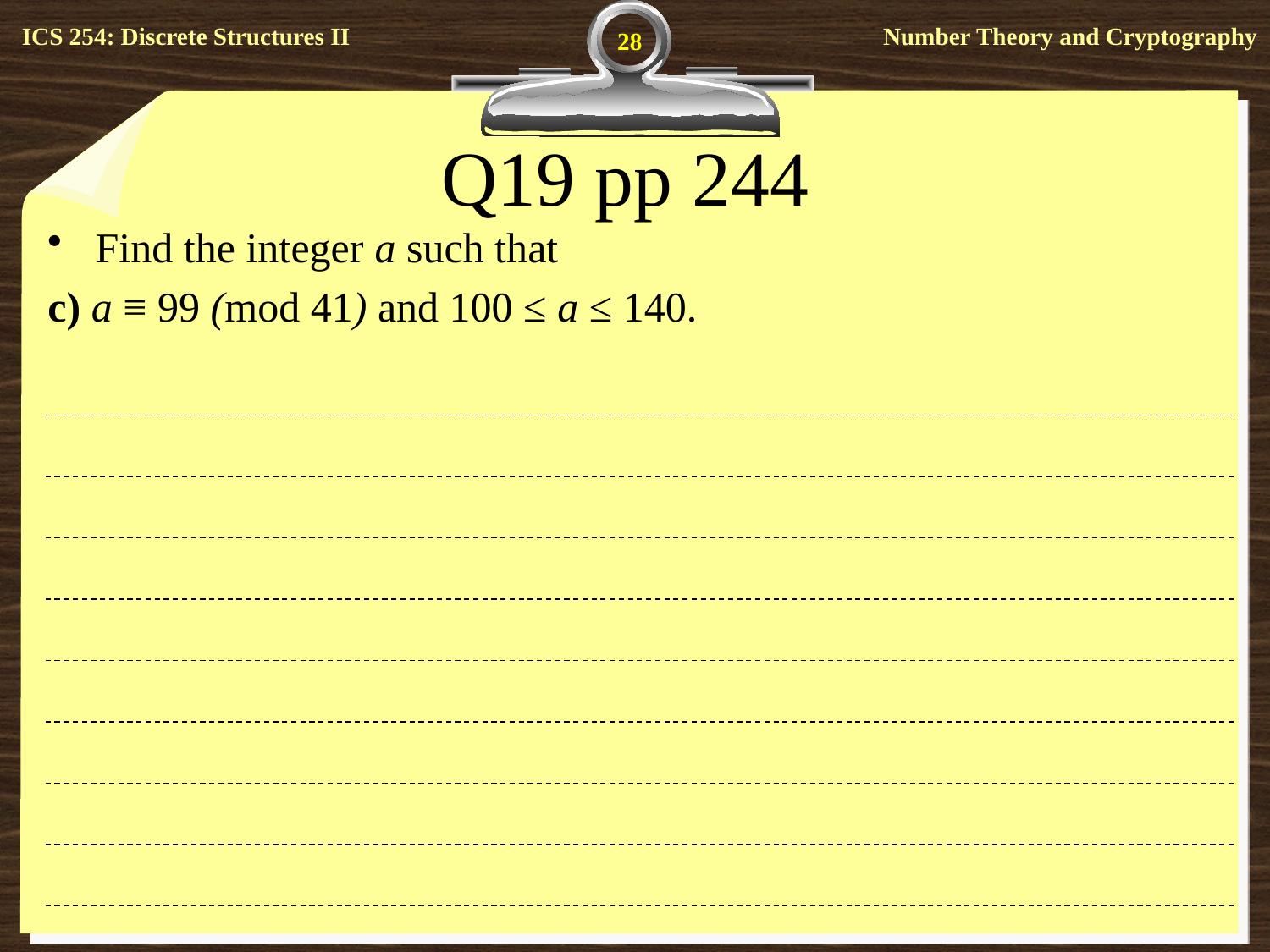

28
# Q19 pp 244
Find the integer a such that
c) a ≡ 99 (mod 41) and 100 ≤ a ≤ 140.